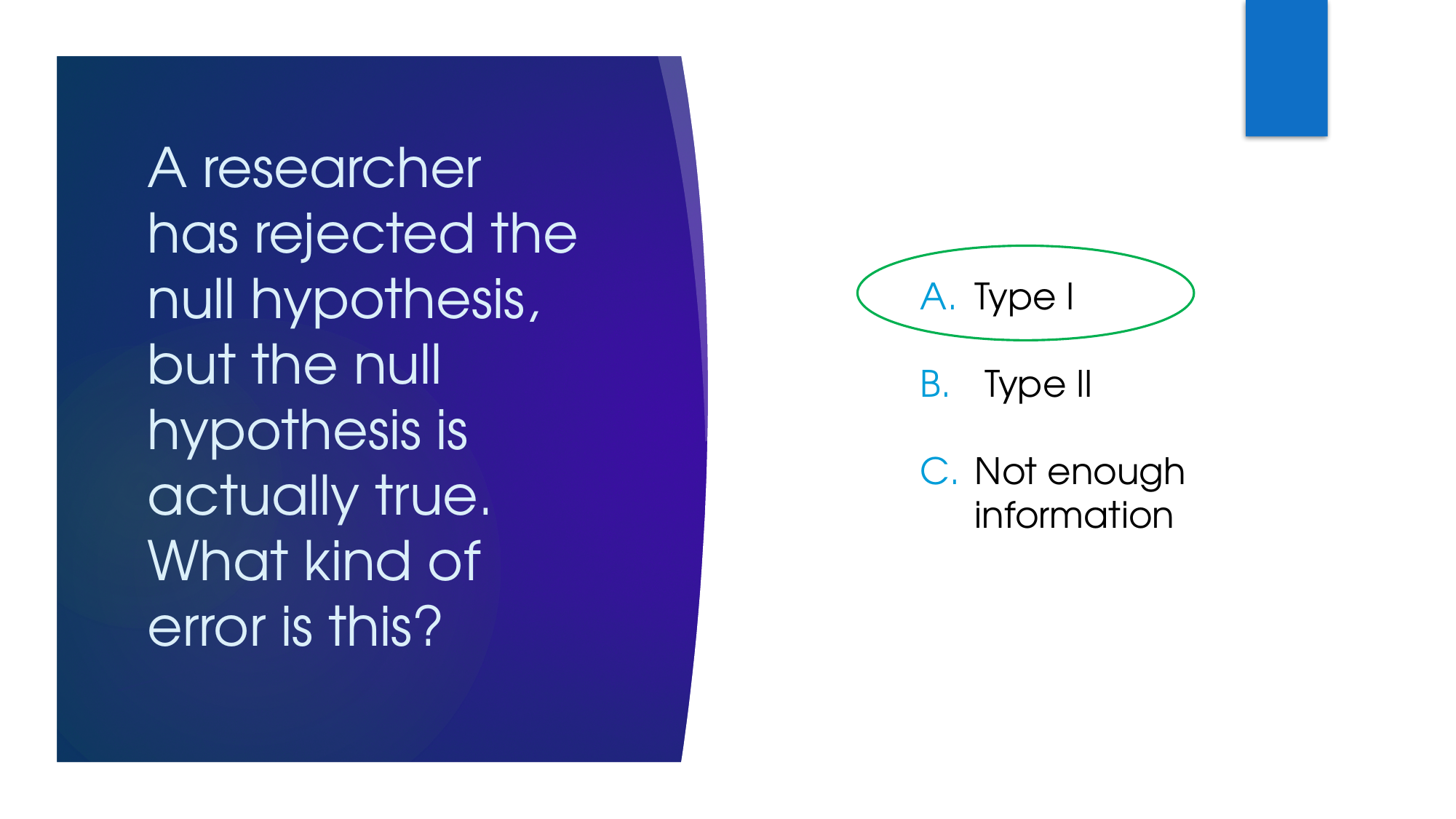

# A researcher has rejected the null hypothesis, but the null hypothesis is actually true. What kind of error is this?

Type I

 Type II

Not enough information